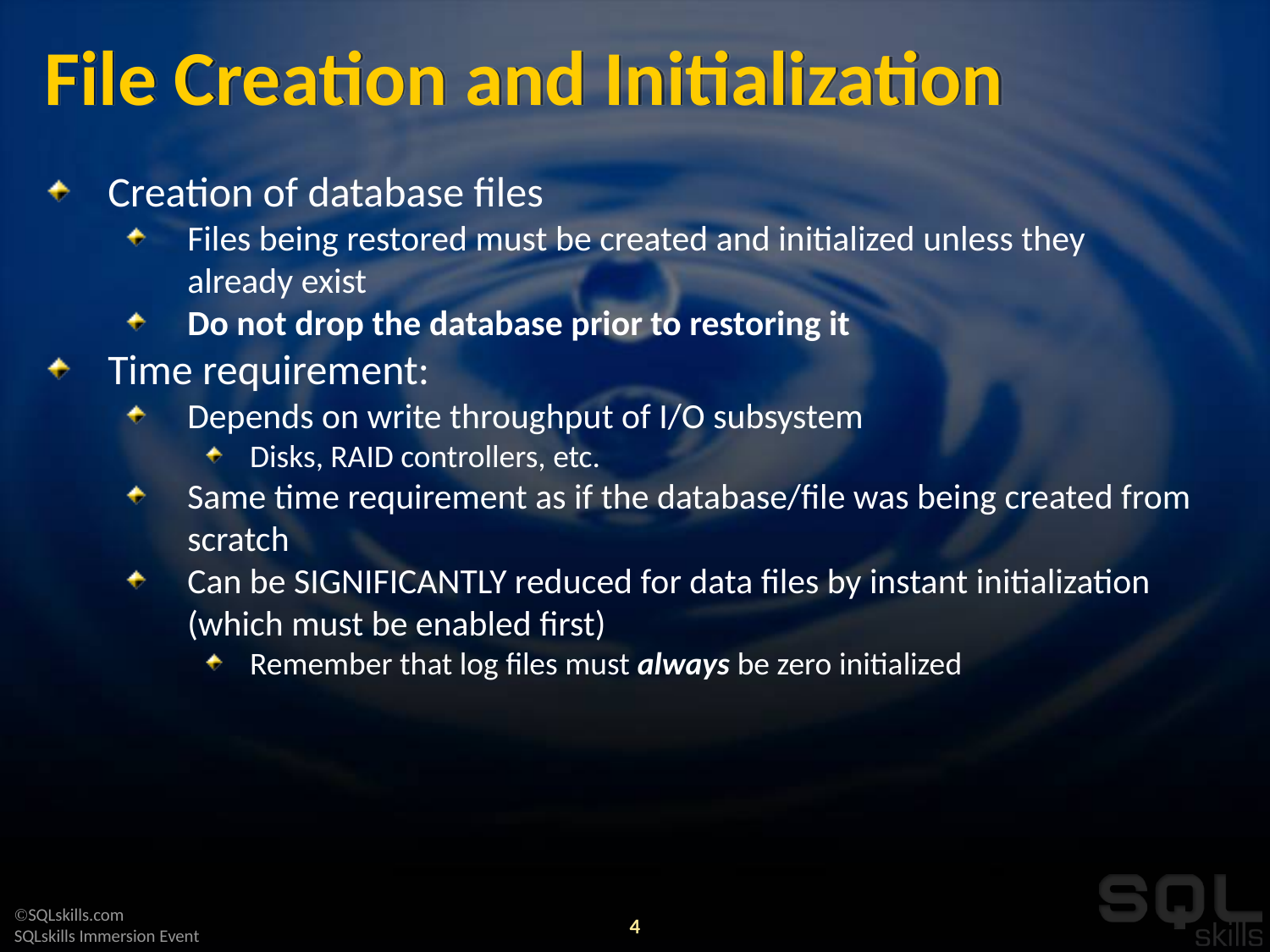

# File Creation and Initialization
Creation of database files
Files being restored must be created and initialized unless they already exist
Do not drop the database prior to restoring it
Time requirement:
Depends on write throughput of I/O subsystem
Disks, RAID controllers, etc.
Same time requirement as if the database/file was being created from scratch
Can be SIGNIFICANTLY reduced for data files by instant initialization (which must be enabled first)
Remember that log files must always be zero initialized
4